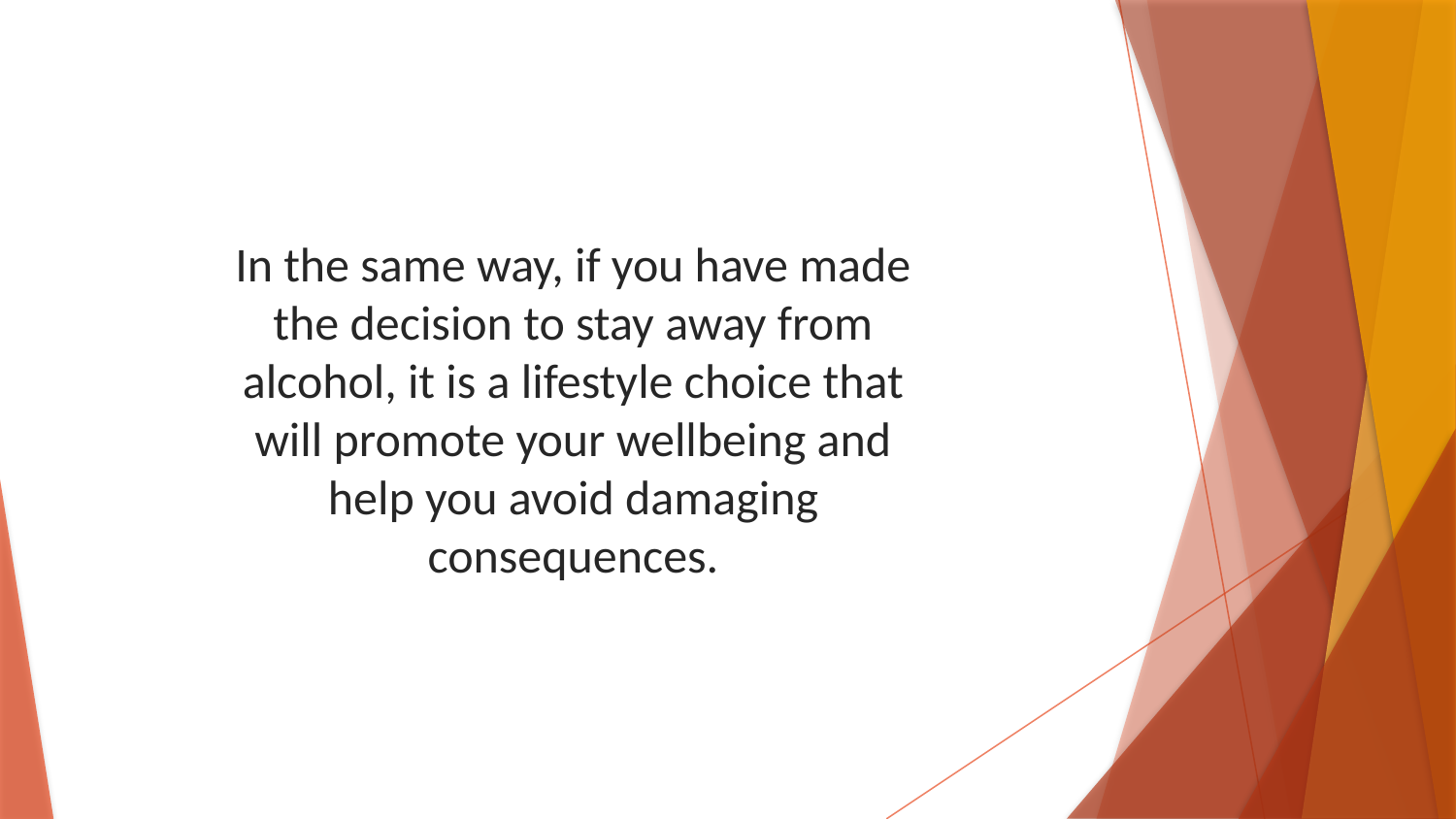

In the same way, if you have made the decision to stay away from alcohol, it is a lifestyle choice that will promote your wellbeing and help you avoid damaging consequences.